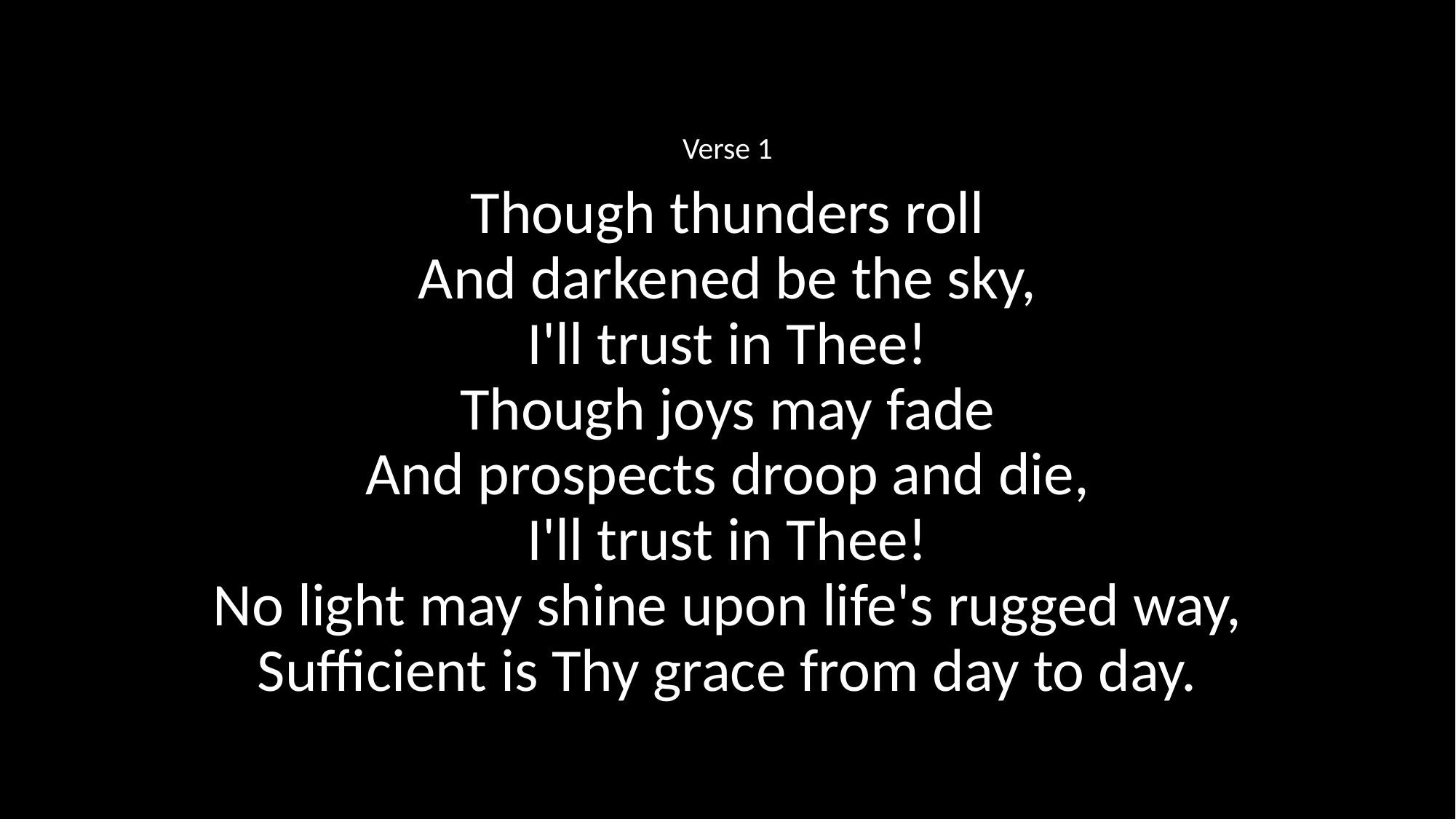

Verse 1
Though thunders roll
And darkened be the sky,
I'll trust in Thee!
Though joys may fade
And prospects droop and die,
I'll trust in Thee!
No light may shine upon life's rugged way,
Sufficient is Thy grace from day to day.